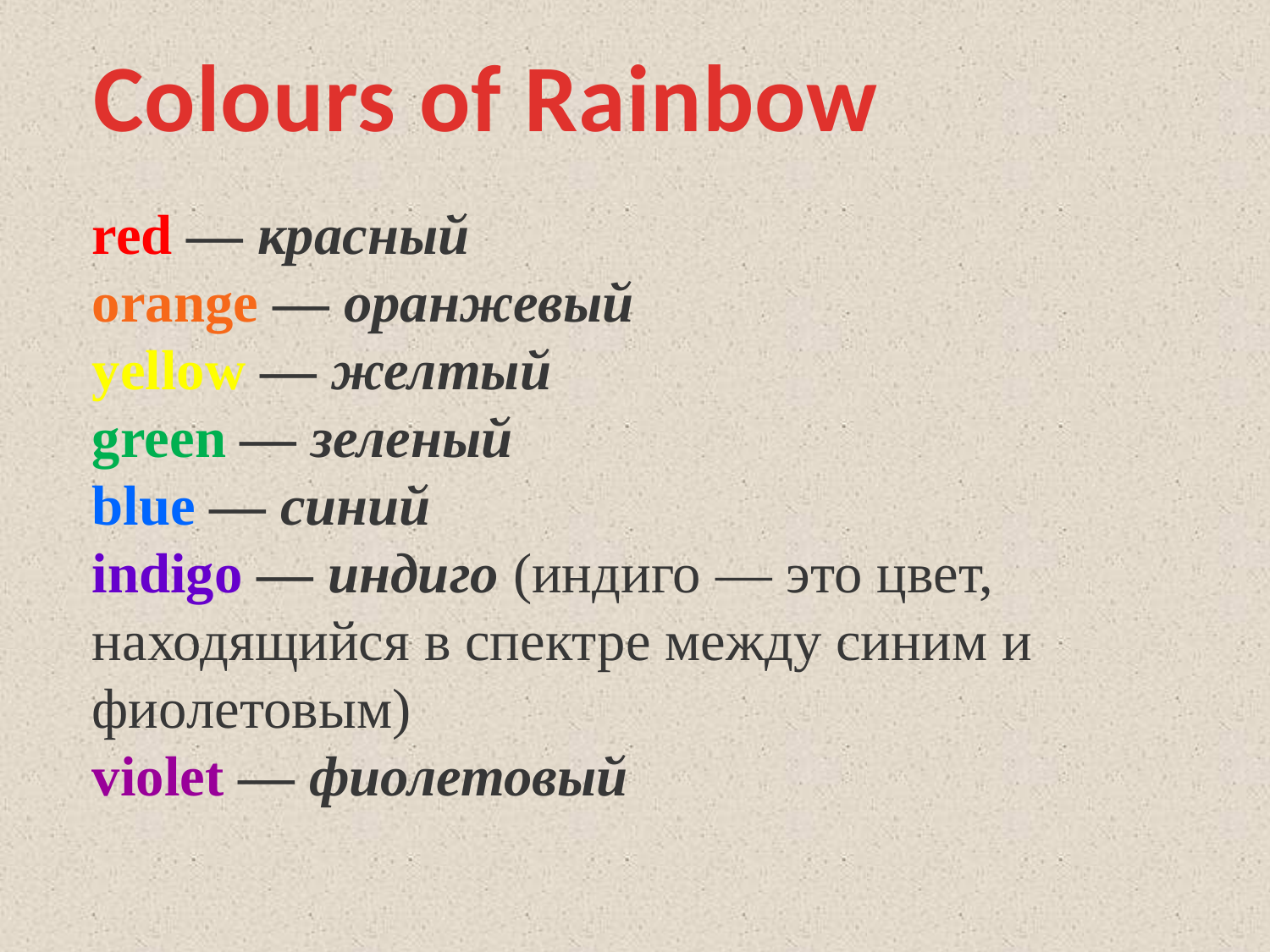

Colours of Rainbow
red — красный
orange — оранжевый
yellow — желтый
green — зеленый
blue — синий
indigo — индиго (индиго — это цвет, находящийся в спектре между синим и фиолетовым)
violet — фиолетовый